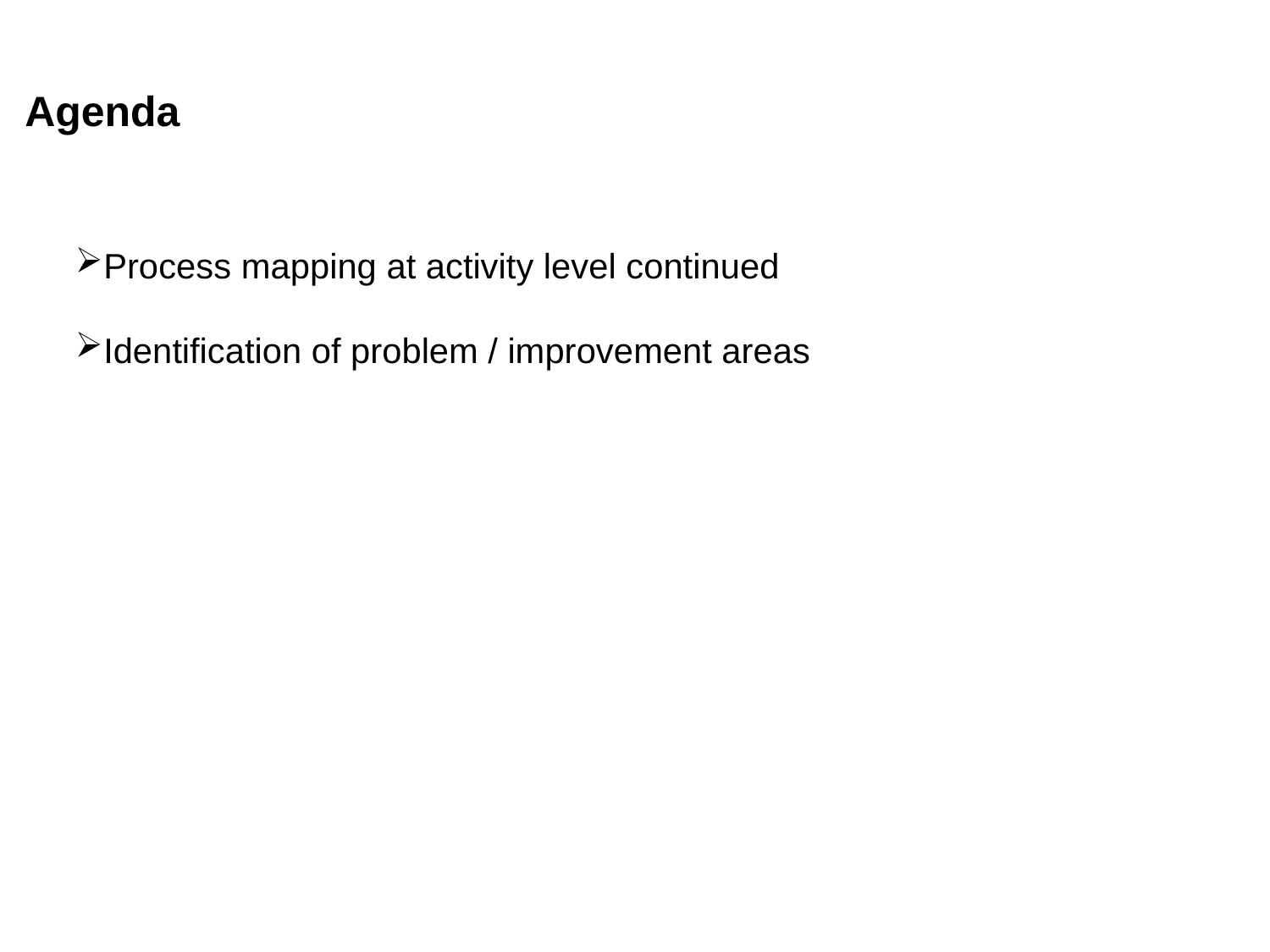

# Agenda
Process mapping at activity level continued
Identification of problem / improvement areas